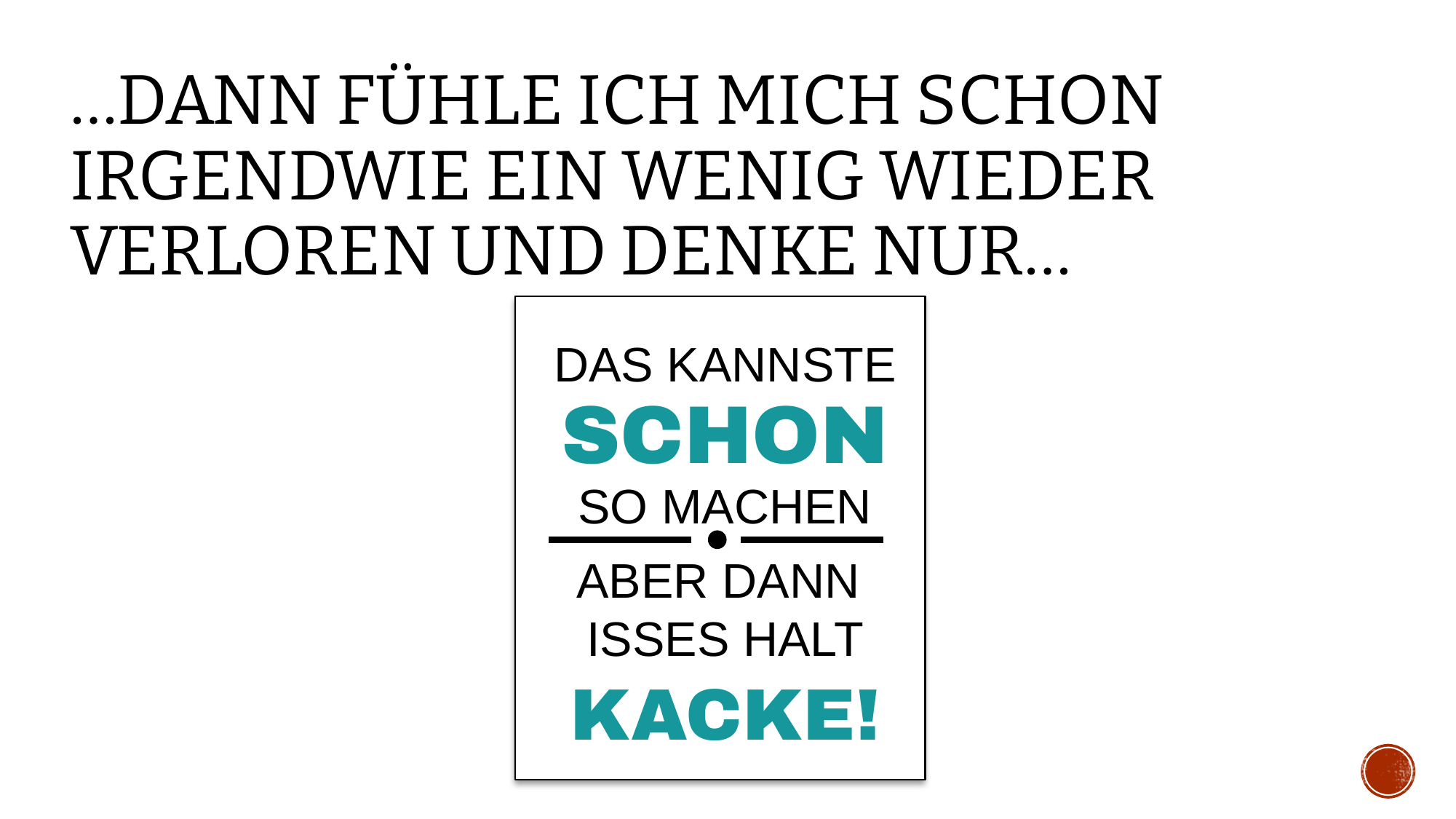

# …Dann fühle ich mich schon irgendwie ein wenig wieder verloren und denke nur…

DAS KANNSTE

SCHON
SO MACHEN

ABER DANN
ISSES HALT
KACKE!